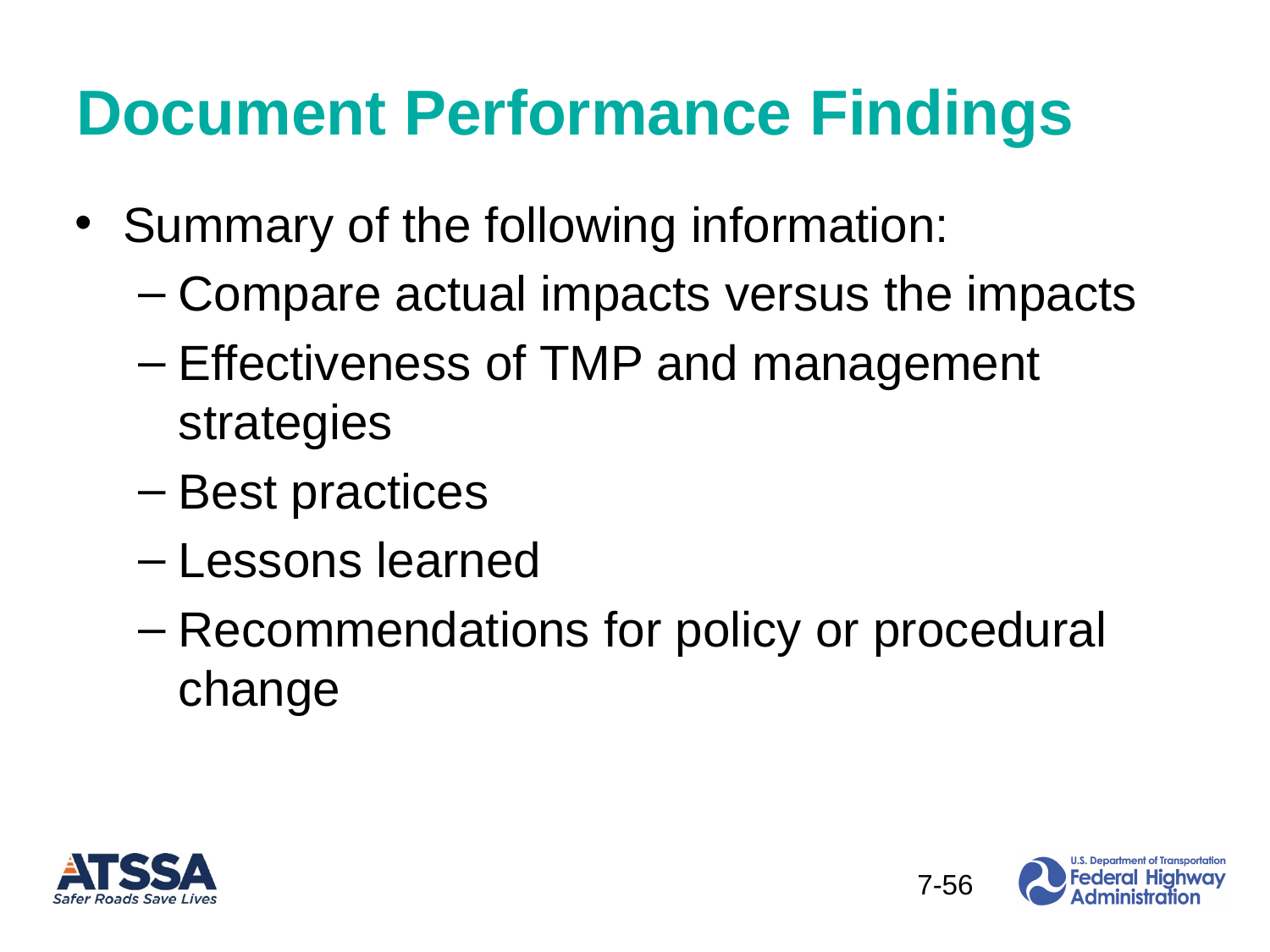

# Document Performance Findings
Summary of the following information:
Compare actual impacts versus the impacts
Effectiveness of TMP and management strategies
Best practices
Lessons learned
Recommendations for policy or procedural change